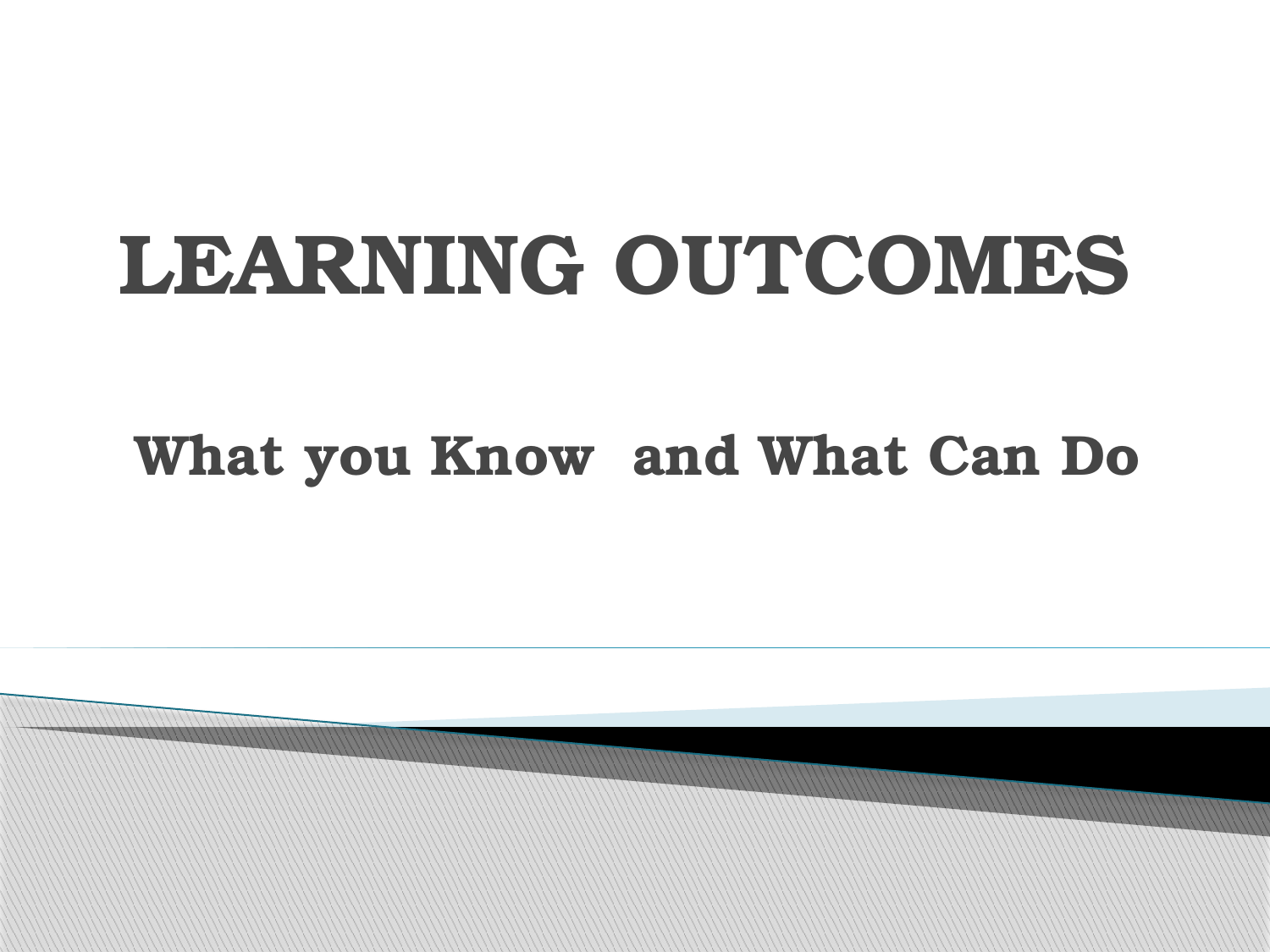

# LEARNING OUTCOMES
What you Know  and What Can Do